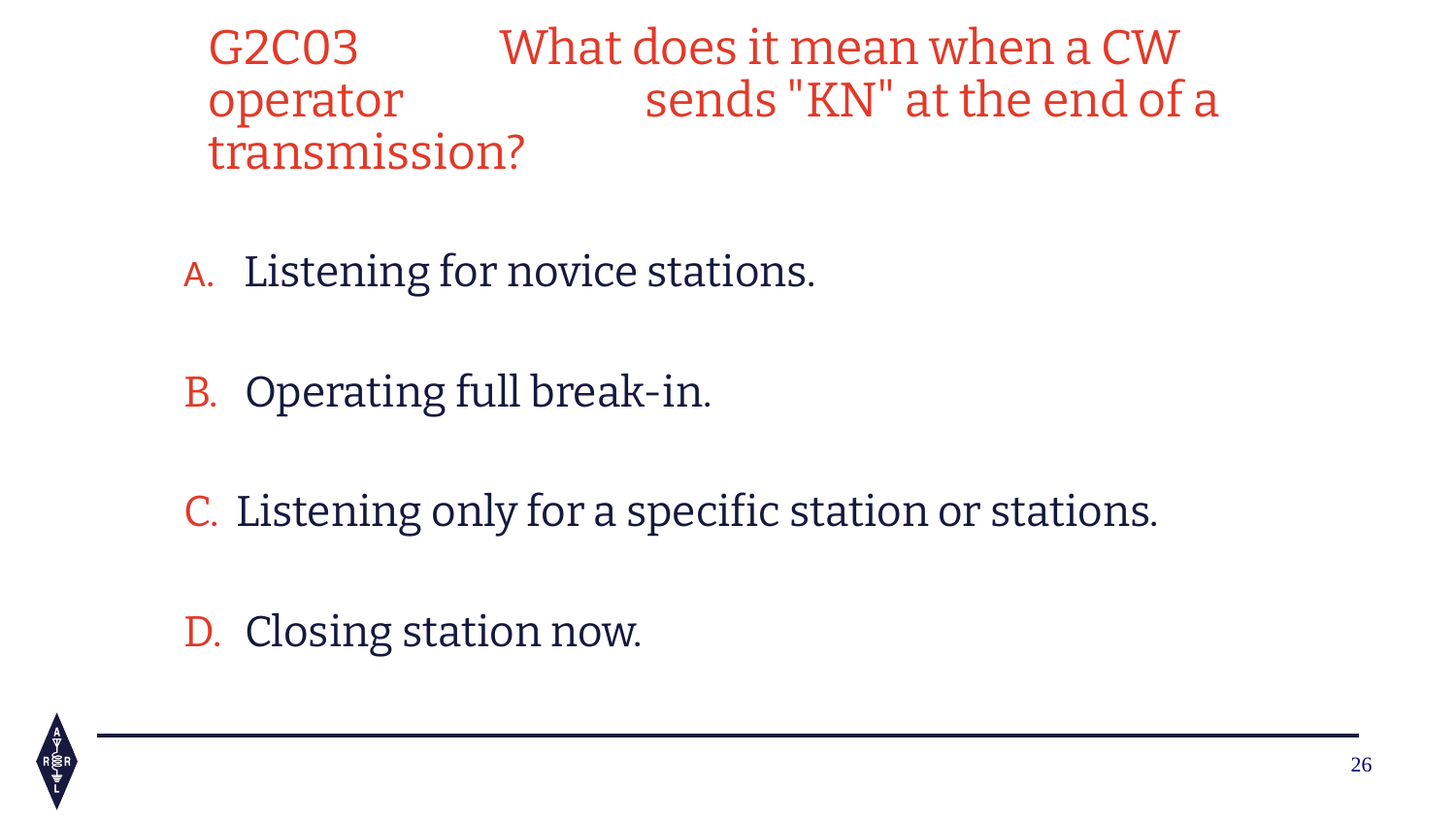

G2C03 	What does it mean when a CW operator 		sends "KN" at the end of a transmission?
  Listening for novice stations.

  Operating full break-in.

 Listening only for a specific station or stations.

  Closing station now.
26